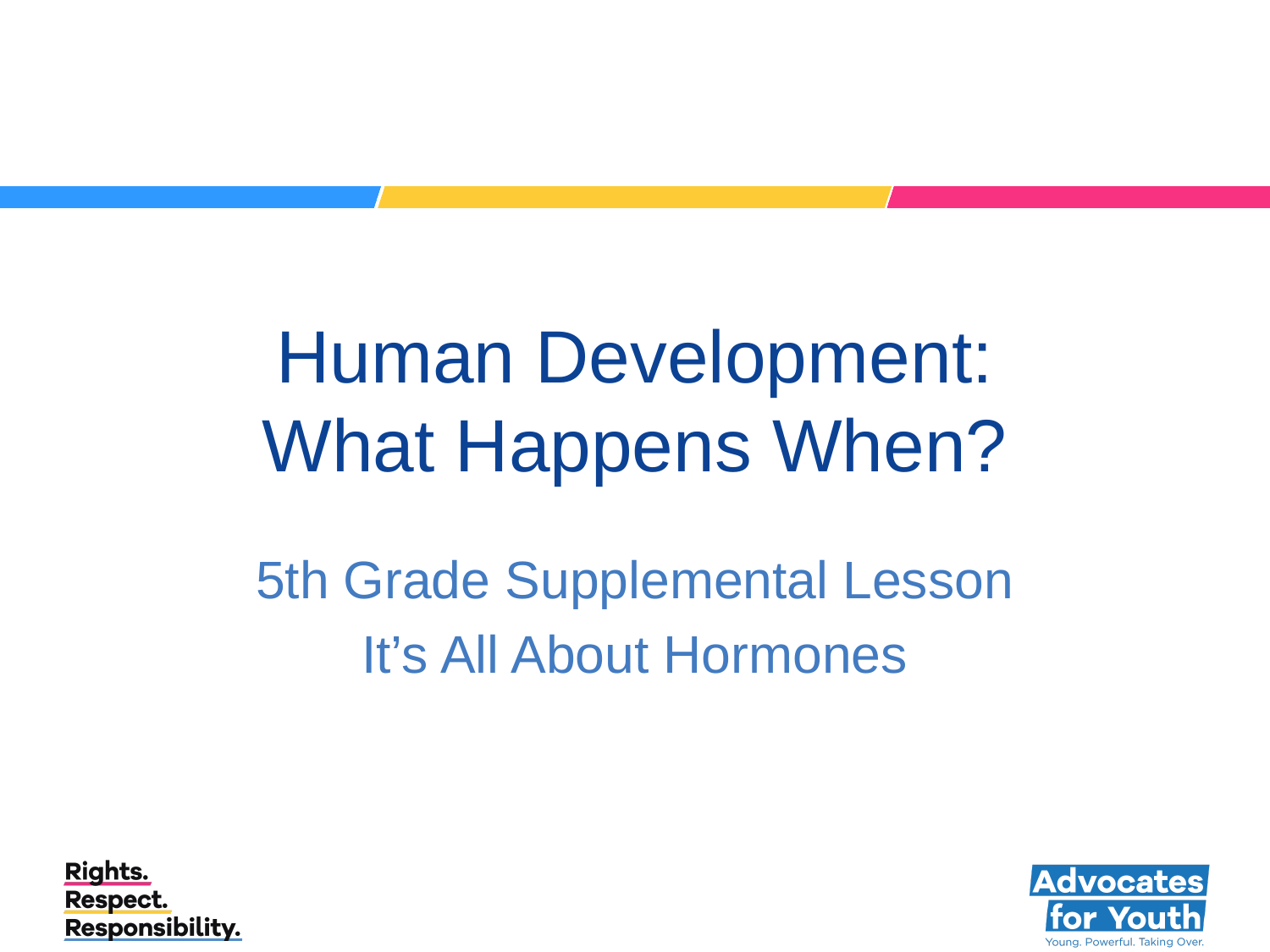

# Human Development: What Happens When?
5th Grade Supplemental Lesson
It’s All About Hormones